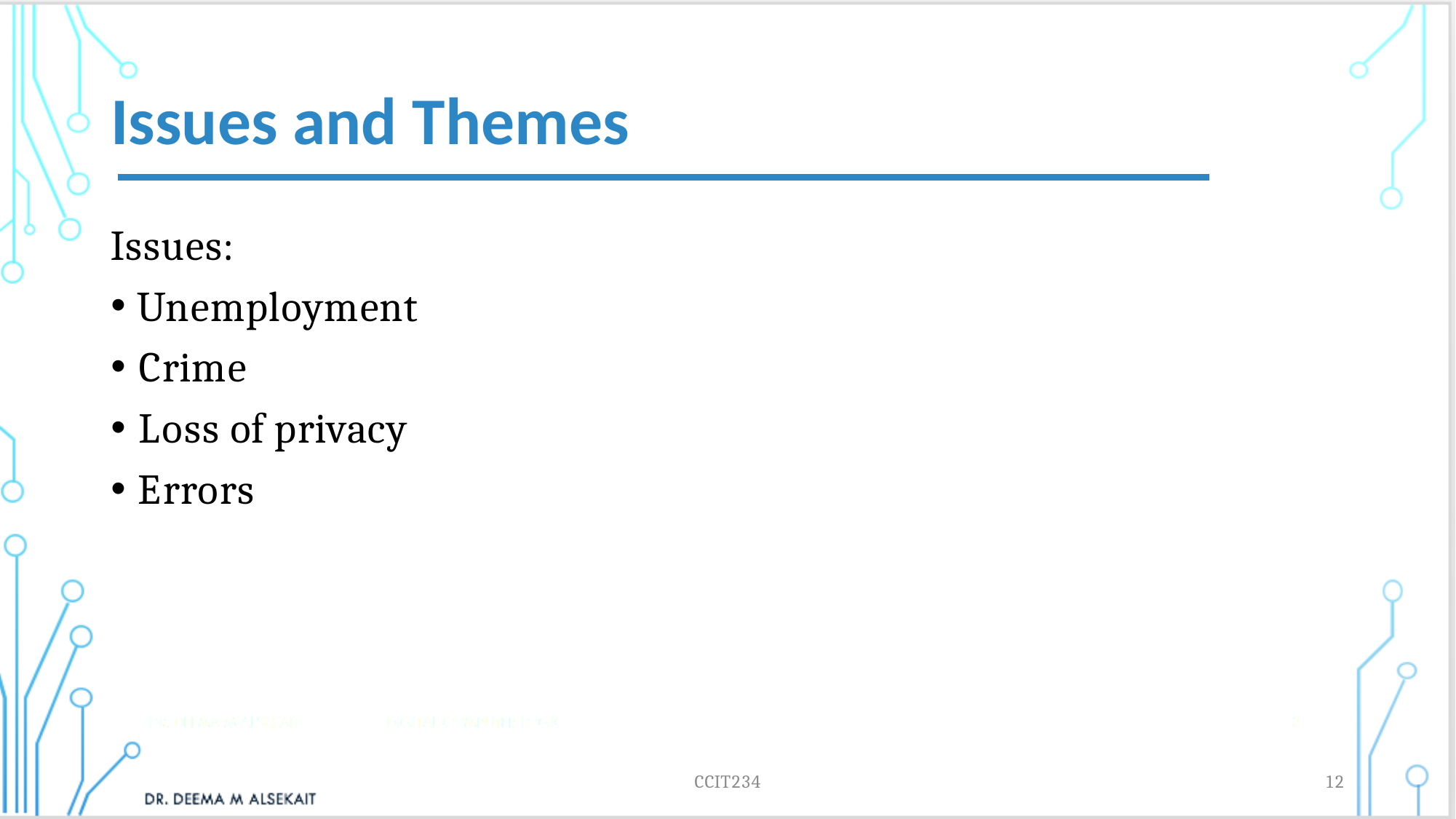

# Issues and Themes
Issues:
Unemployment
Crime
Loss of privacy
Errors

CCIT234
12